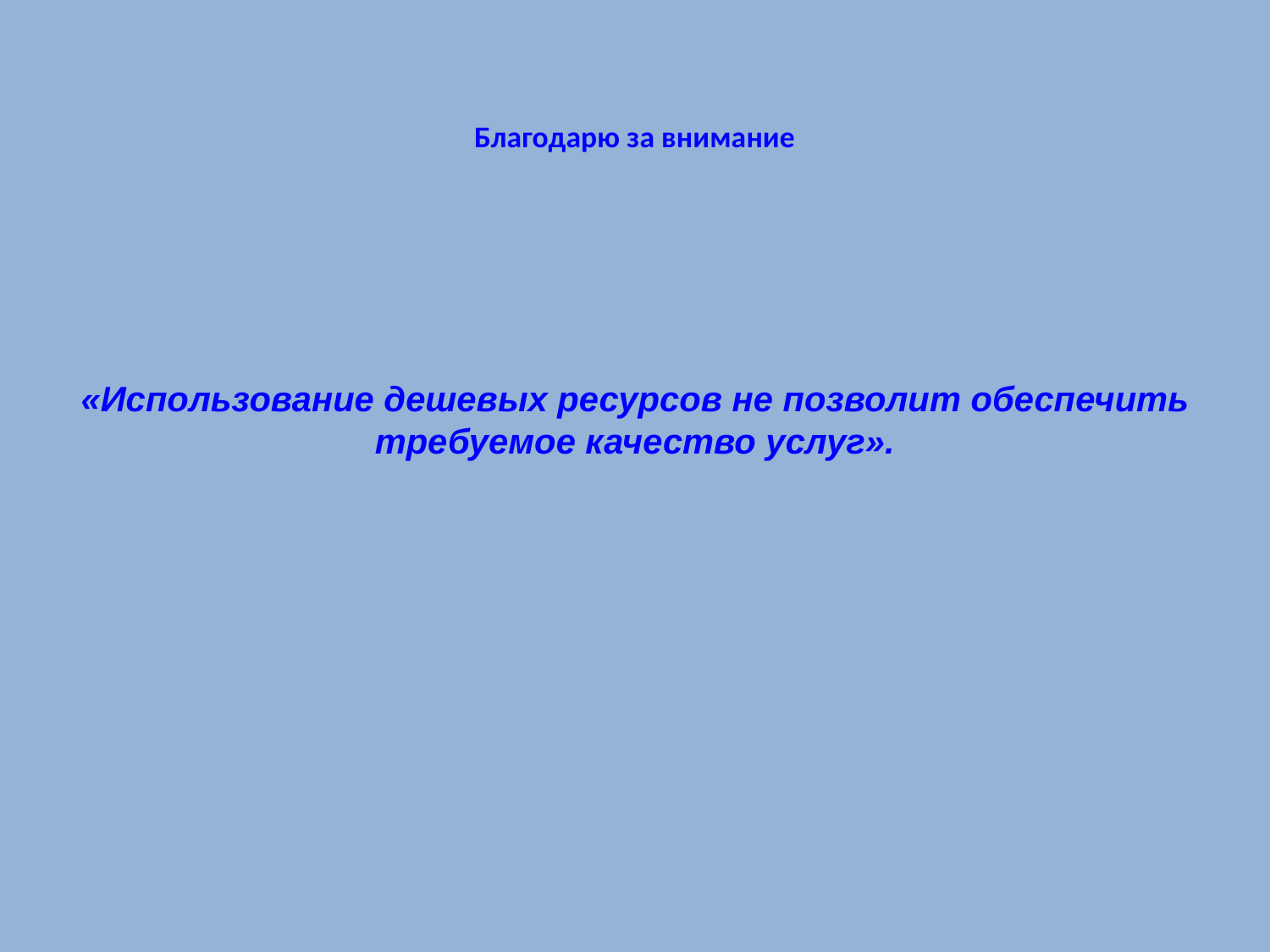

# Благодарю за внимание

«Использование дешевых ресурсов не позволит обеспечить требуемое качество услуг».